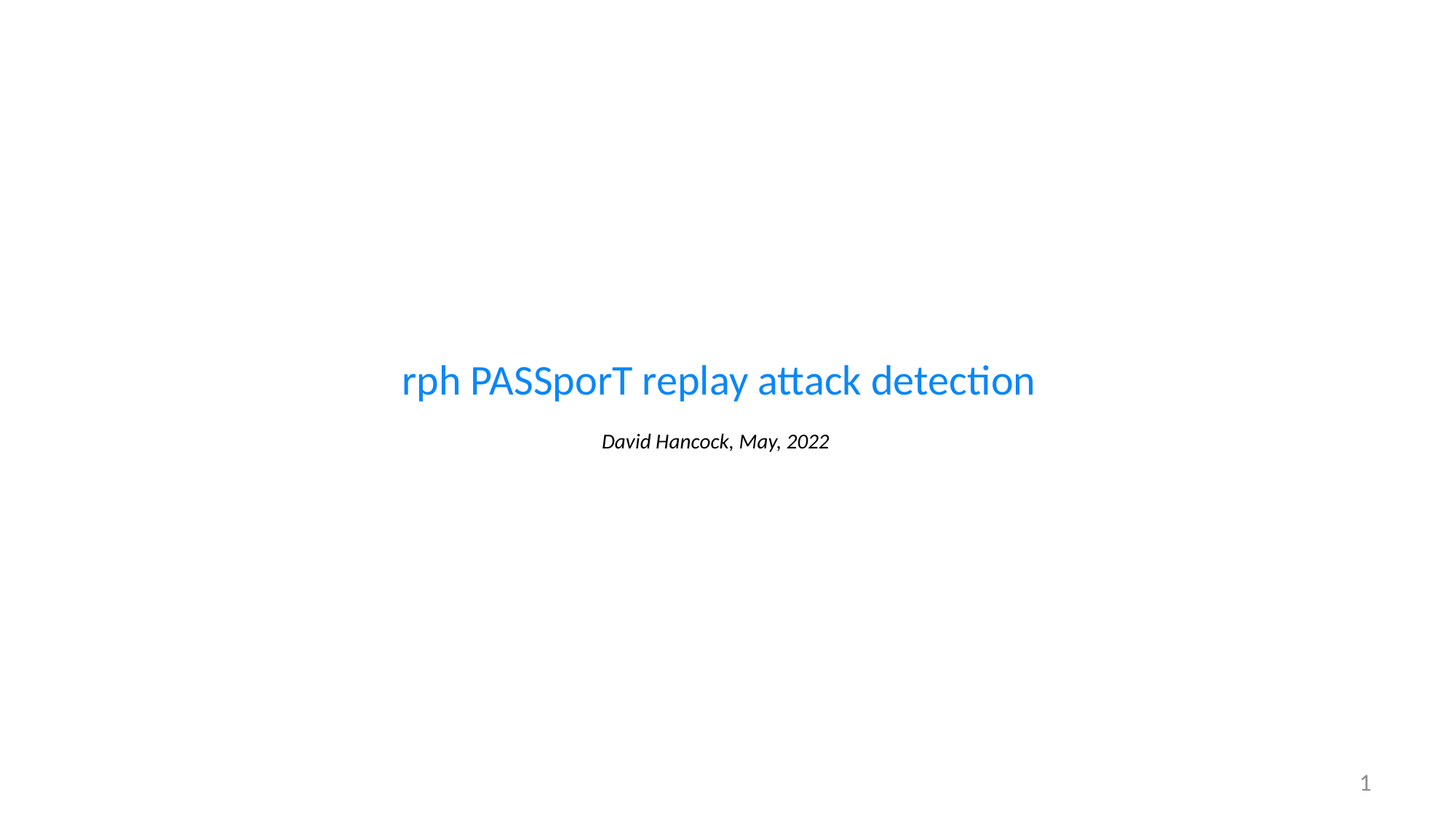

rph PASSporT replay attack detection
David Hancock, May, 2022
1